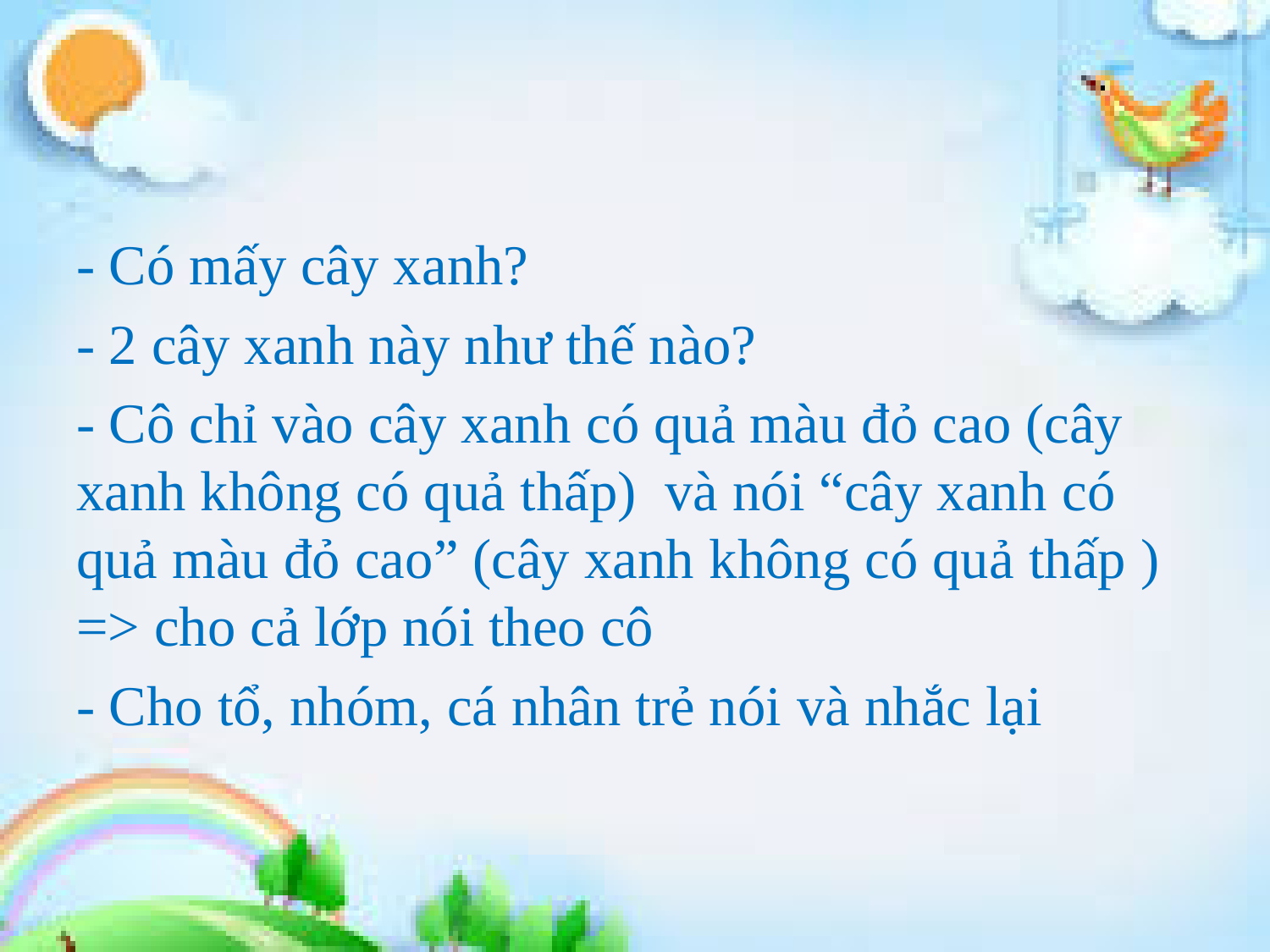

- Có mấy cây xanh?
- 2 cây xanh này như thế nào?
- Cô chỉ vào cây xanh có quả màu đỏ cao (cây xanh không có quả thấp)  và nói “cây xanh có quả màu đỏ cao” (cây xanh không có quả thấp ) => cho cả lớp nói theo cô
- Cho tổ, nhóm, cá nhân trẻ nói và nhắc lại